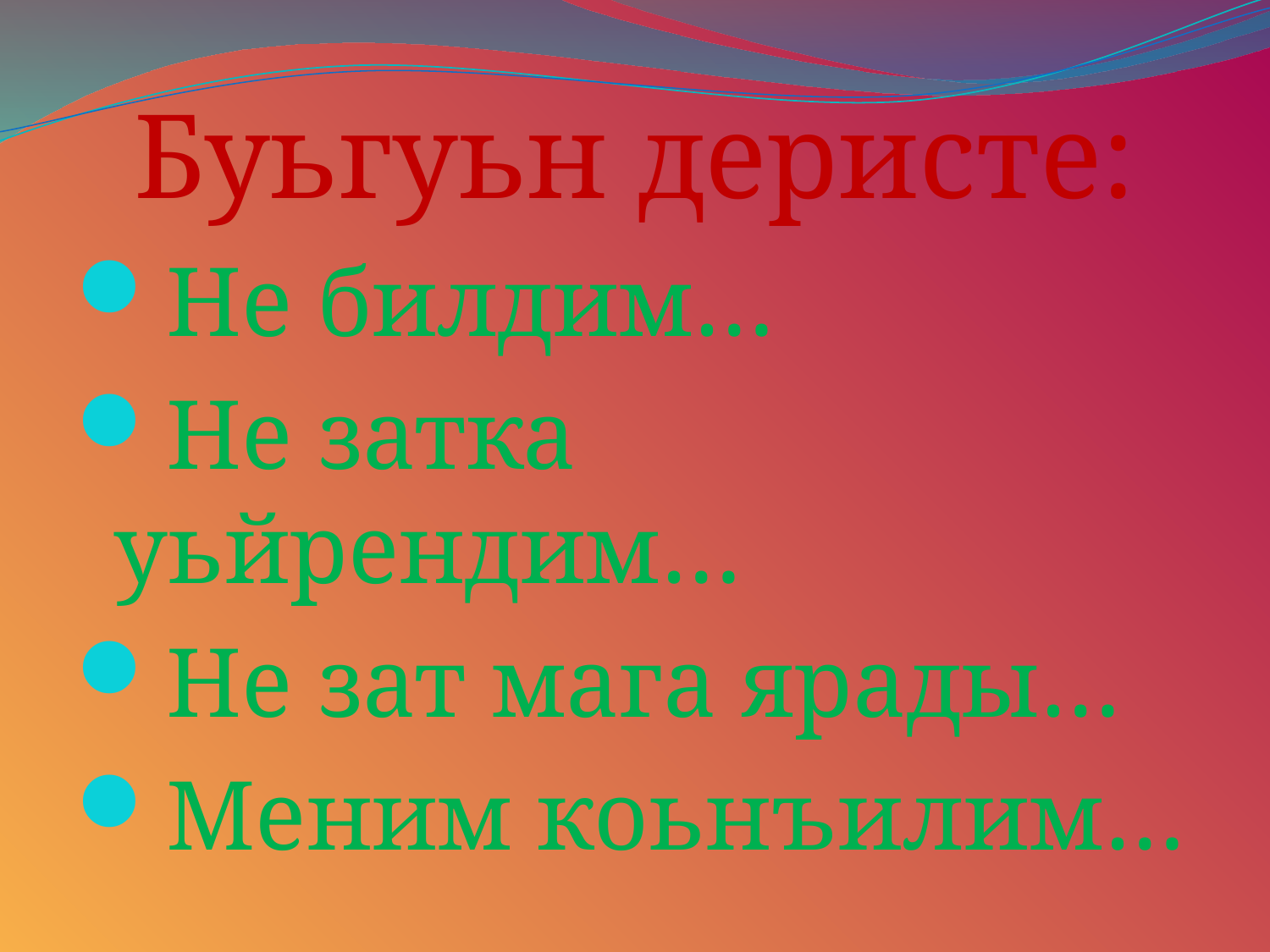

Буьгуьн деристе:
Не билдим…
Не затка уьйрендим…
Не зат мага ярады…
Меним коьнъилим…